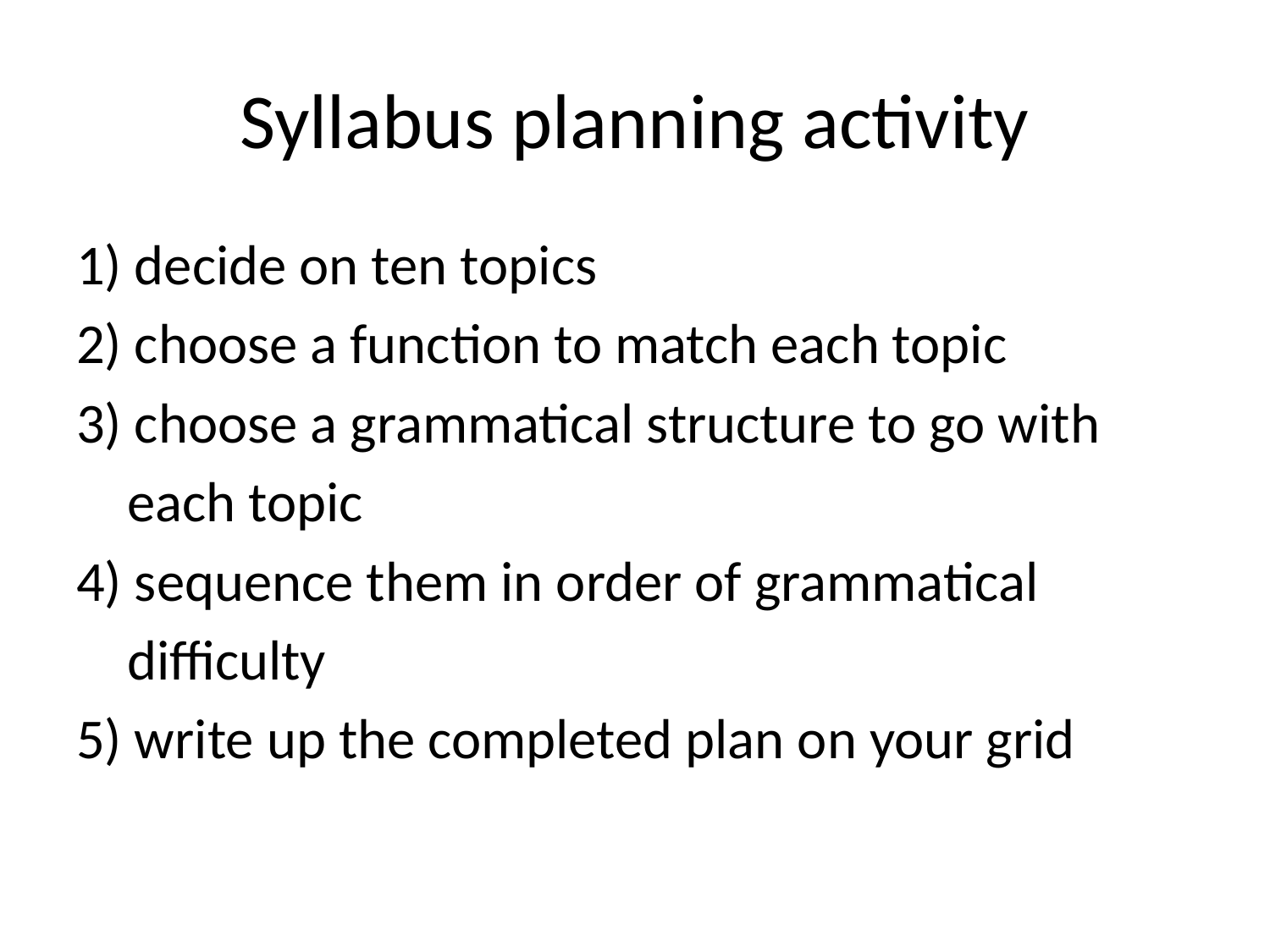

# Syllabus planning activity
1) decide on ten topics
2) choose a function to match each topic
3) choose a grammatical structure to go with
    each topic
4) sequence them in order of grammatical
    difficulty
5) write up the completed plan on your grid